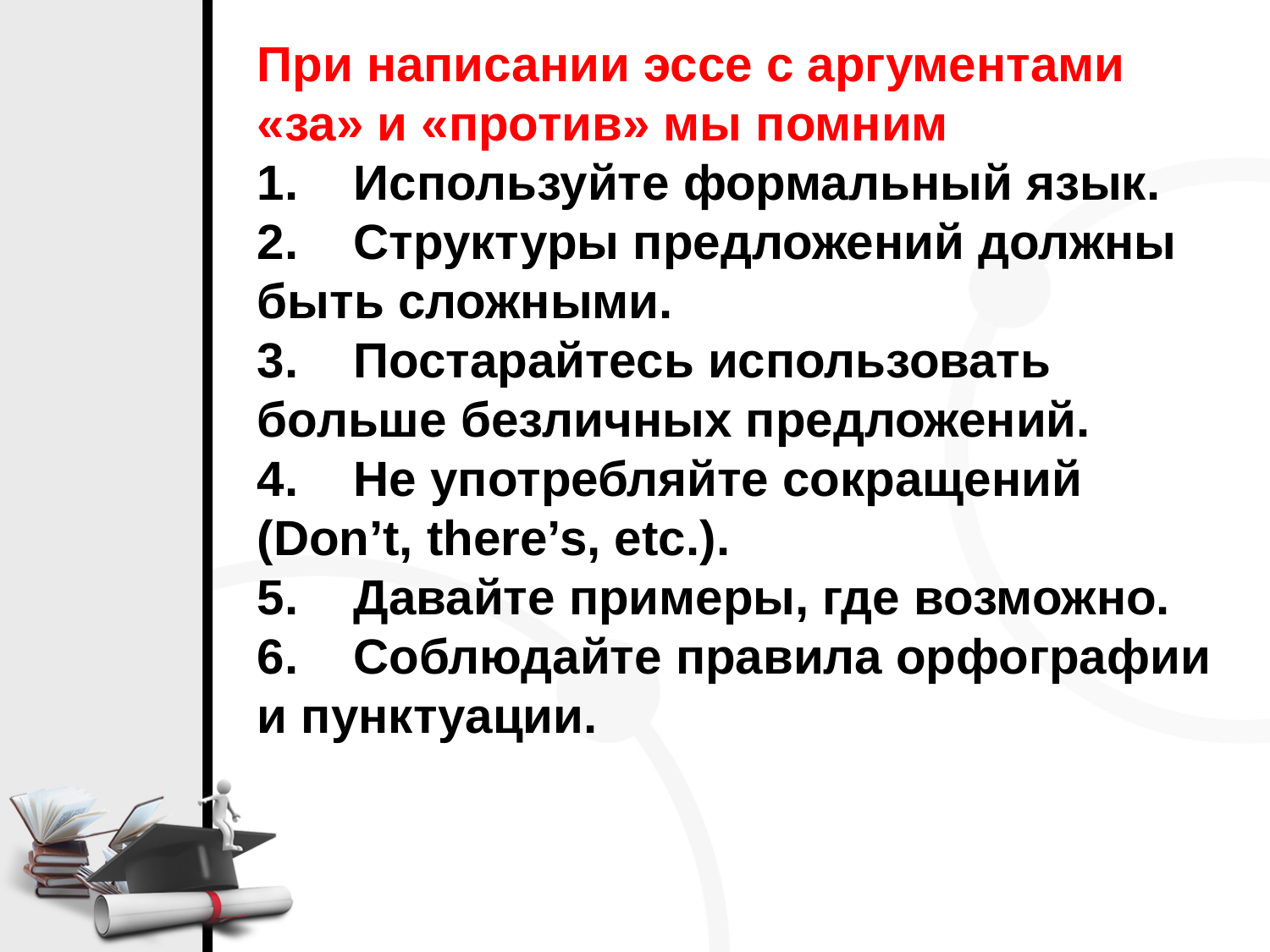

При написании эссе с аргументами «за» и «против» мы помним
1.    Используйте формальный язык.
2.    Структуры предложений должны быть сложными.
3.    Постарайтесь использовать больше безличных предложений.
4.    Не употребляйте сокращений (Don’t, there’s, etc.).
5.    Давайте примеры, где возможно.
6.    Соблюдайте правила орфографии и пунктуации.